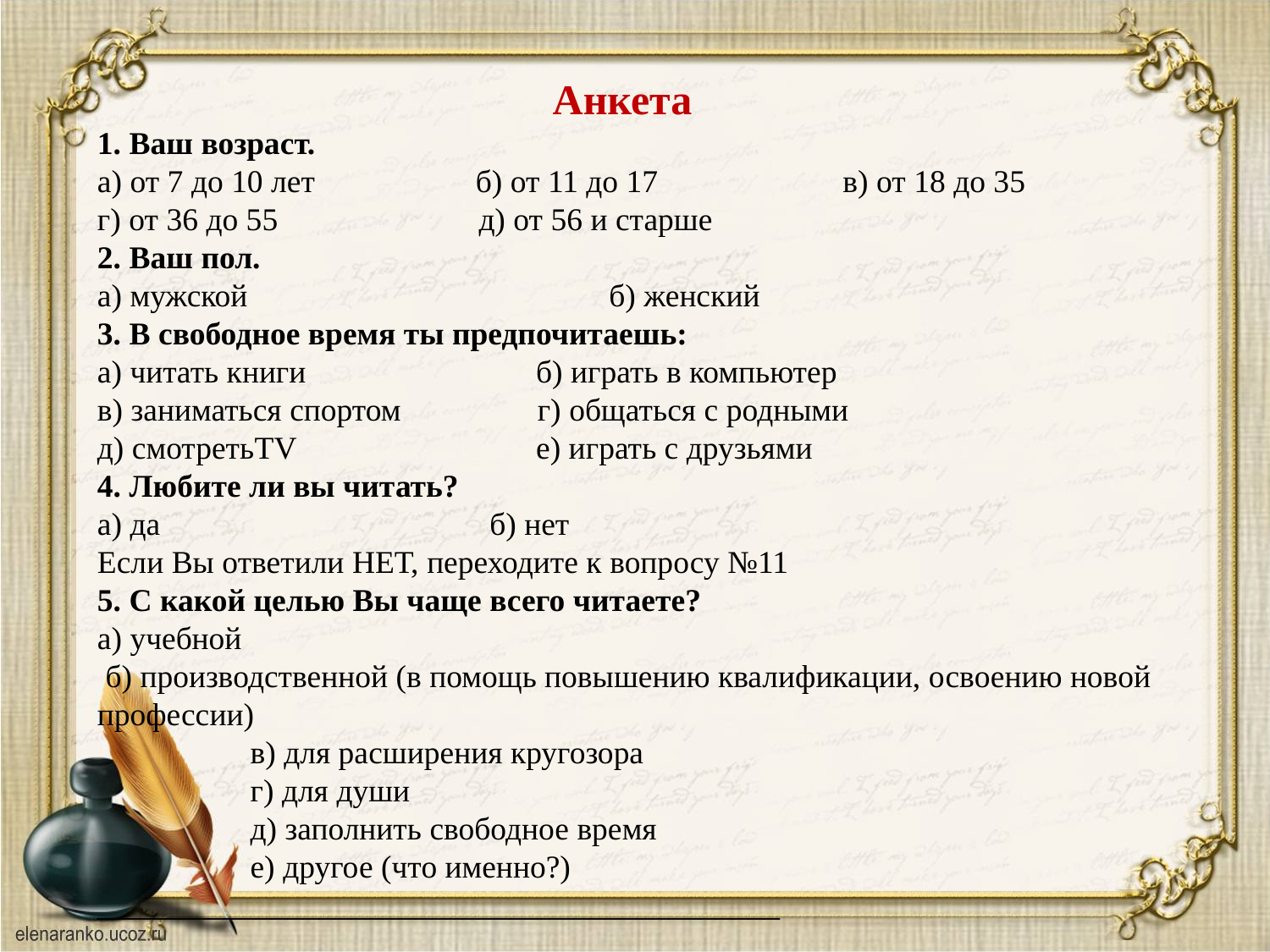

Уважаемый участник социологического опроса! Обращаемся к Вам с просьбой высказать свое предпочтение в литературе.
Данное анкетирование анонимно. Результаты опроса будут использованы в обобщенном виде.  Техника заполнения: прочитав вопросы, подчеркните (обведите) код ответа, который наиболее близок к Вашему личному мнению или напишите свой вариант.
1. Ваш возраст.
а) от 7 до 10 лет
б) от 11 до 17
в) от 18 до 35
г) от 36 до 55
д) от 56 и старше
2. Ваш пол.
а) мужской                                             б) женский
3. В свободное время ты предпочитаешь:
а) читать книги
б) играть в компьютер
в) заниматься спортом
г) общаться с родными
д) смотретьTV
е) играть с друзьями
4. Любите ли вы читать?
а) да                                         б) нет
Если Вы ответили НЕТ, переходите к вопросу №11
5. С какой целью Вы чаще всего читаете?
а) учебной
б) производственной (в помощь повышению квалификации, освоению новой профессии)
в) для расширения кругозора
г) для души
д) заполнить свободное время
 е) другое (что именно?) ___________________________________________

#
                                           Анкета
1. Ваш возраст.
а) от 7 до 10 лет                    б) от 11 до 17                       в) от 18 до 35
г) от 36 до 55                         д) от 56 и старше
2. Ваш пол.
а) мужской                                             б) женский
3. В свободное время ты предпочитаешь:
а) читать книги	                       б) играть в компьютер
в) заниматься спортом                 г) общаться с родными
д) смотретьTV	                       е) играть с друзьями
4. Любите ли вы читать?
а) да                                         б) нет
Если Вы ответили НЕТ, переходите к вопросу №11
5. С какой целью Вы чаще всего читаете?
а) учебной
 б) производственной (в помощь повышению квалификации, освоению новой профессии)
                   в) для расширения кругозора
                   г) для души
                   д) заполнить свободное время
                   е) другое (что именно?) ___________________________________________